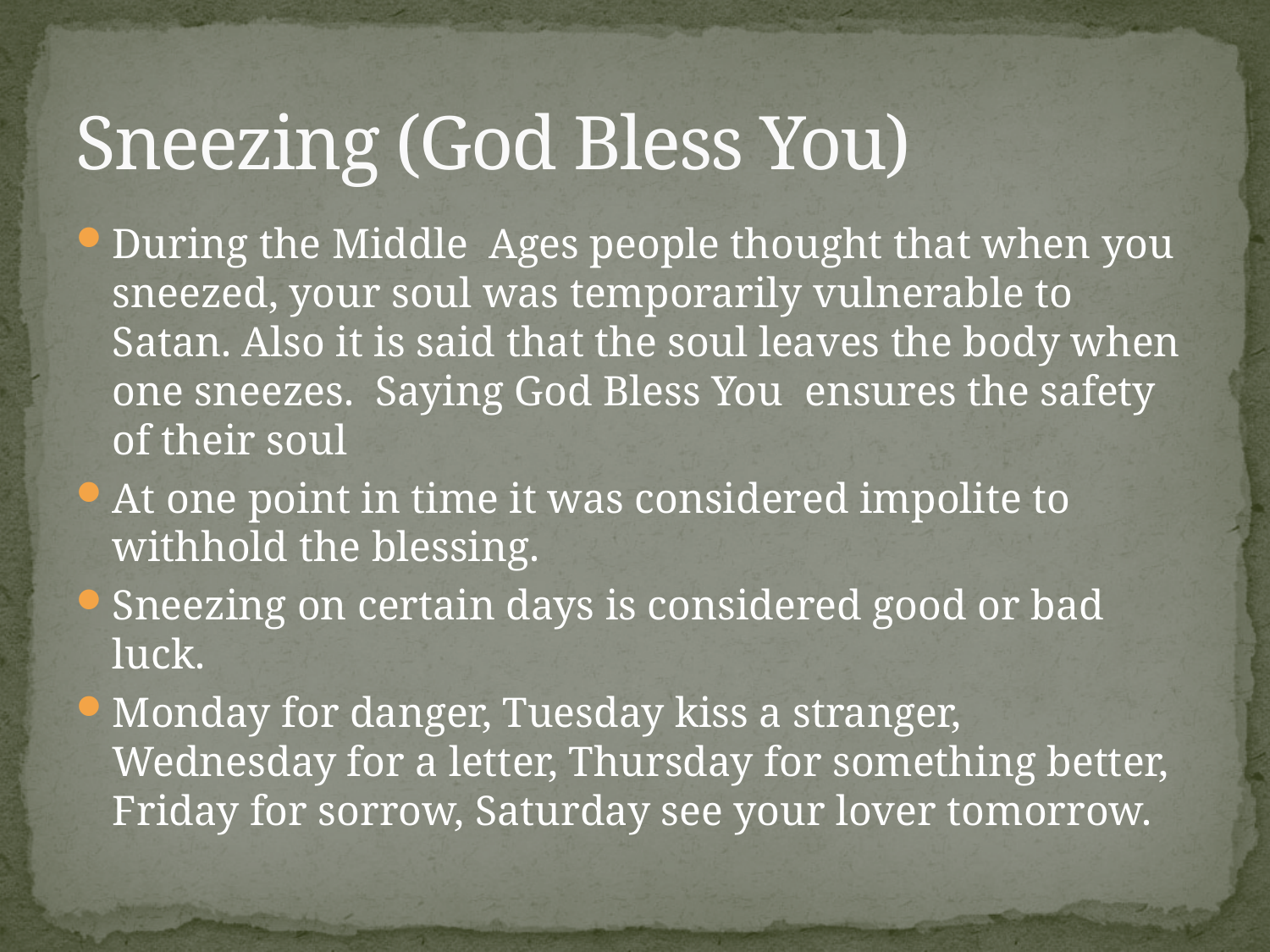

# Sneezing (God Bless You)
During the Middle  Ages people thought that when you sneezed, your soul was temporarily vulnerable to Satan. Also it is said that the soul leaves the body when one sneezes.  Saying God Bless You  ensures the safety of their soul
At one point in time it was considered impolite to withhold the blessing.
Sneezing on certain days is considered good or bad luck.
Monday for danger, Tuesday kiss a stranger, Wednesday for a letter, Thursday for something better, Friday for sorrow, Saturday see your lover tomorrow.